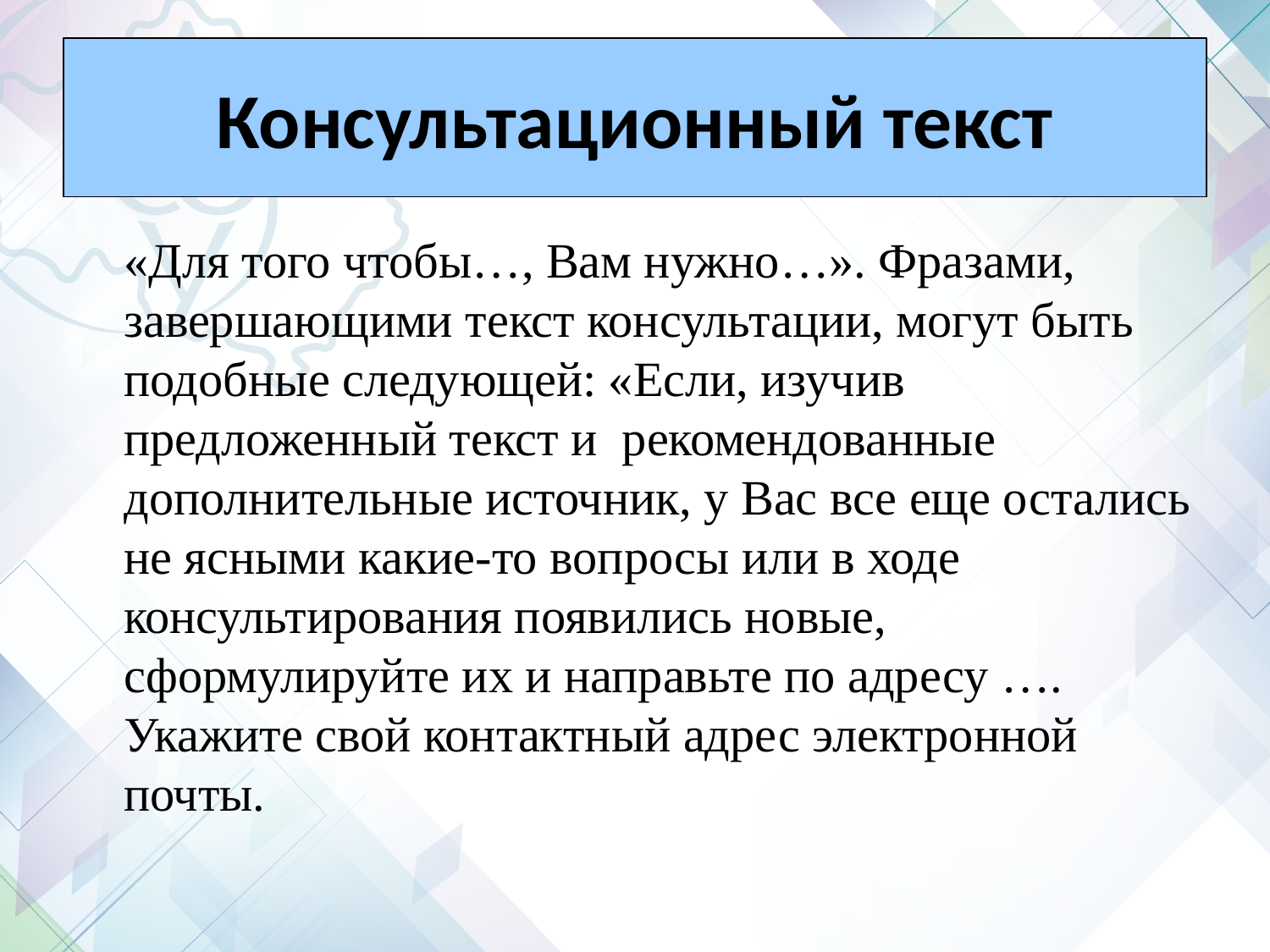

«Для того чтобы…, Вам нужно…». Фразами, завершающими текст консультации, могут быть подобные следующей: «Если, изучив предложенный текст и  рекомендованные дополнительные источник, у Вас все еще остались не ясными какие-то вопросы или в ходе консультирования появились новые, сформулируйте их и направьте по адресу …. Укажите свой контактный адрес электронной почты.
Консультационный текст